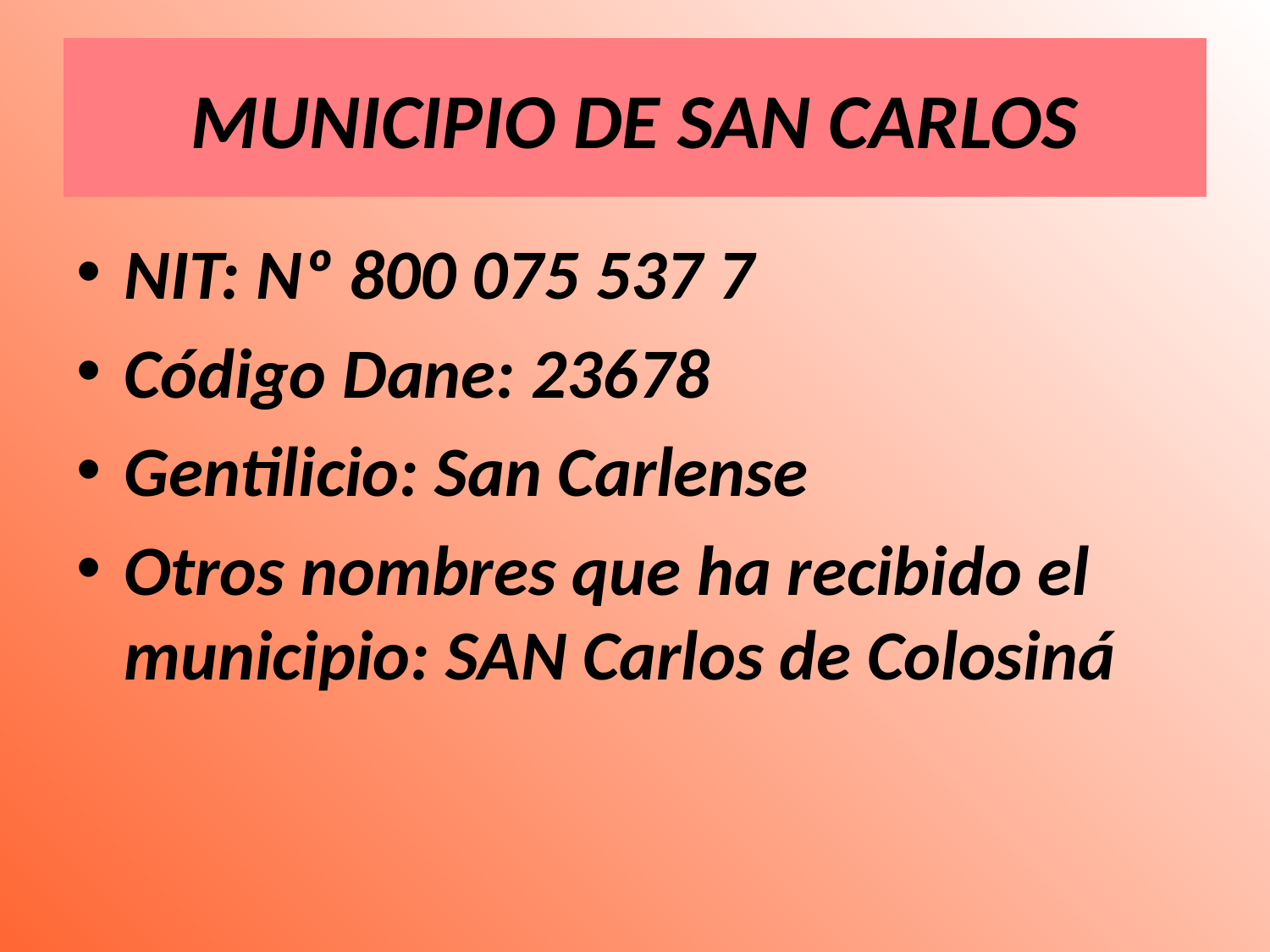

# MUNICIPIO DE SAN CARLOS
NIT: Nº 800 075 537 7
Código Dane: 23678
Gentilicio: San Carlense
Otros nombres que ha recibido el municipio: SAN Carlos de Colosiná